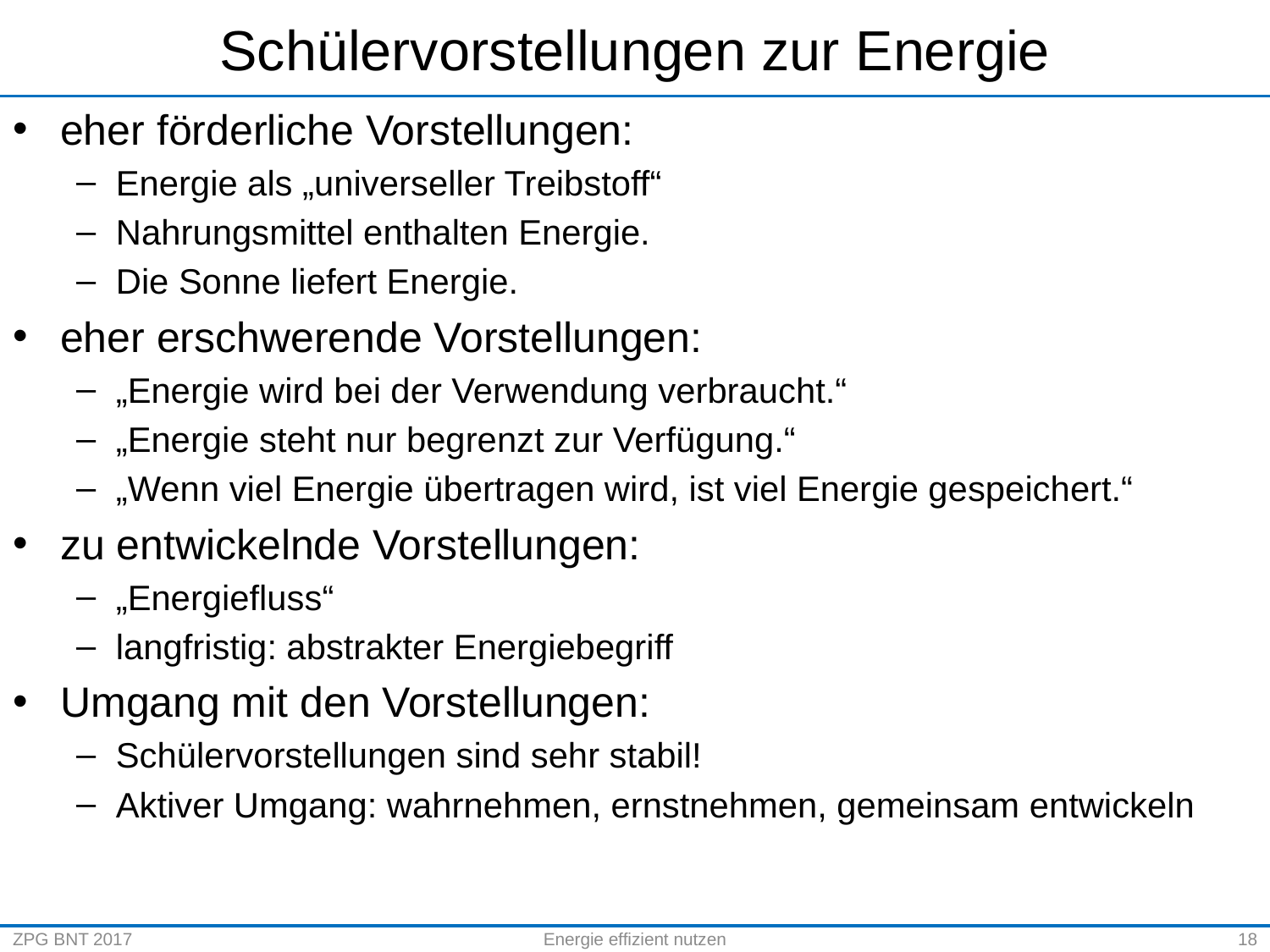

# Schülervorstellungen zur Energie
eher förderliche Vorstellungen:
Energie als „universeller Treibstoff“
Nahrungsmittel enthalten Energie.
Die Sonne liefert Energie.
eher erschwerende Vorstellungen:
„Energie wird bei der Verwendung verbraucht.“
„Energie steht nur begrenzt zur Verfügung.“
„Wenn viel Energie übertragen wird, ist viel Energie gespeichert.“
zu entwickelnde Vorstellungen:
„Energiefluss“
langfristig: abstrakter Energiebegriff
Umgang mit den Vorstellungen:
Schülervorstellungen sind sehr stabil!
Aktiver Umgang: wahrnehmen, ernstnehmen, gemeinsam entwickeln
ZPG BNT 2017
Energie effizient nutzen
18